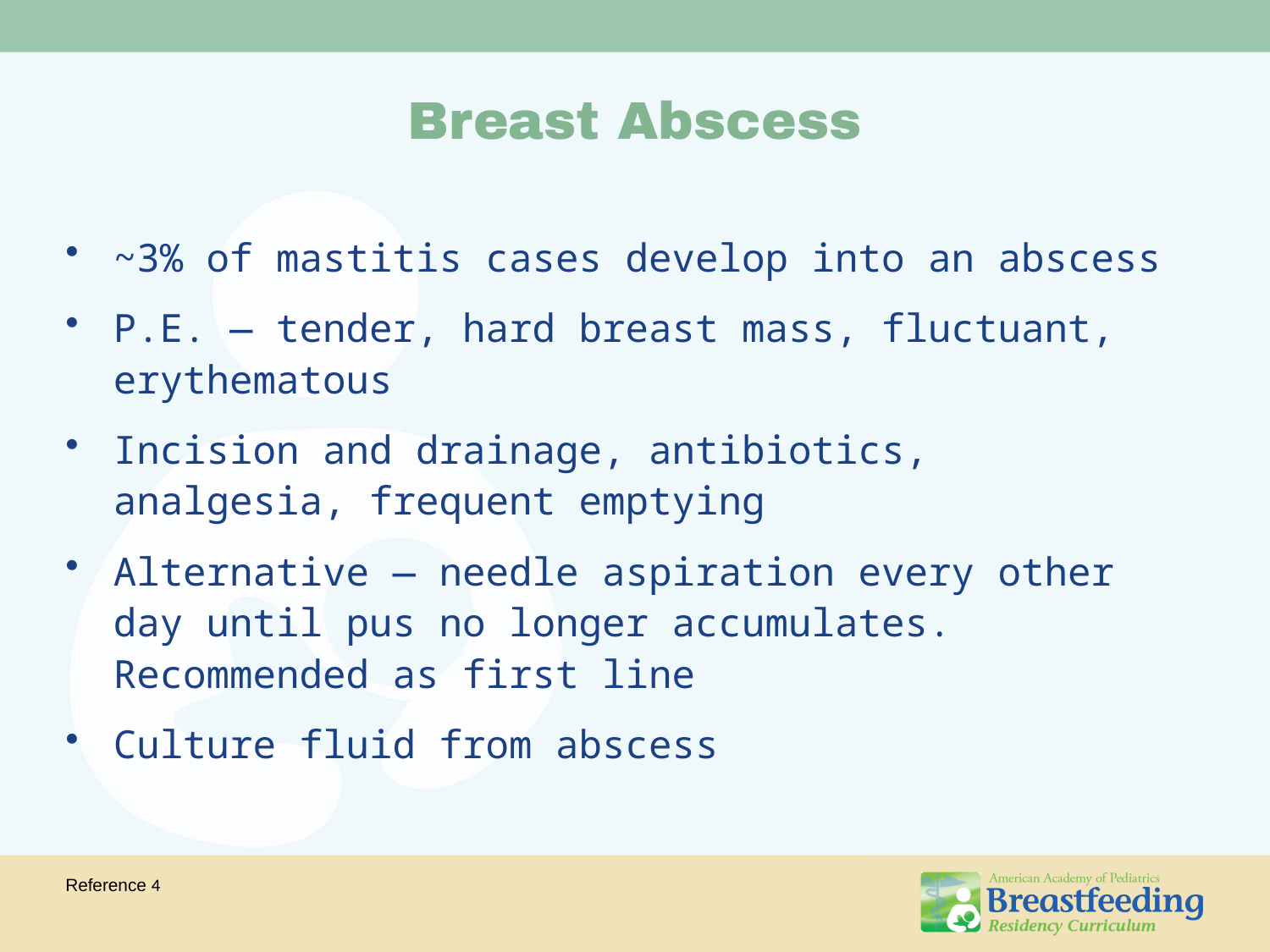

# Breast Abscess
~3% of mastitis cases develop into an abscess
P.E. — tender, hard breast mass, fluctuant, erythematous
Incision and drainage, antibiotics, analgesia, frequent emptying
Alternative — needle aspiration every other day until pus no longer accumulates. Recommended as first line
Culture fluid from abscess

Reference 4